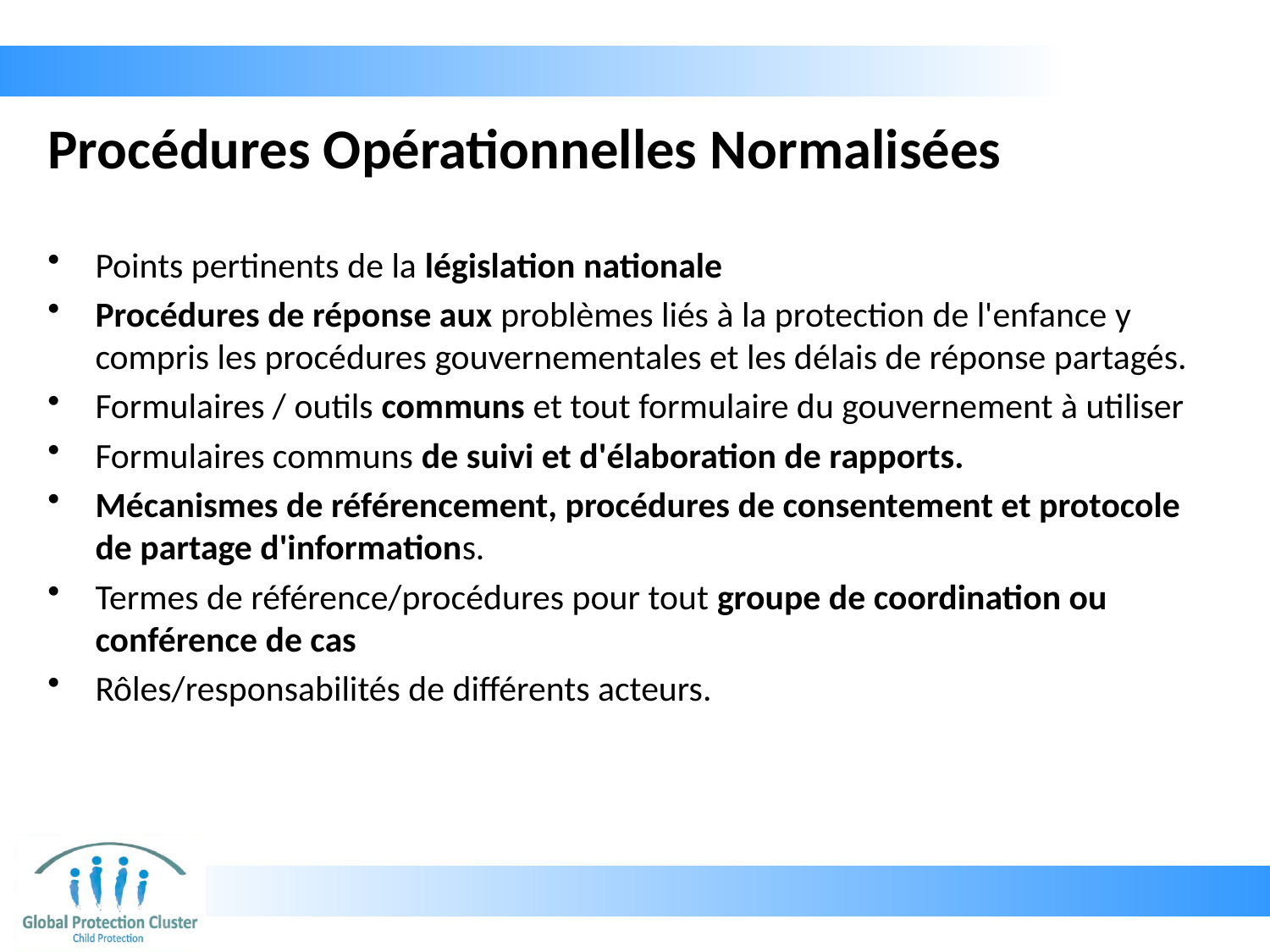

# Procédures Opérationnelles Normalisées
Points pertinents de la législation nationale
Procédures de réponse aux problèmes liés à la protection de l'enfance y compris les procédures gouvernementales et les délais de réponse partagés.
Formulaires / outils communs et tout formulaire du gouvernement à utiliser
Formulaires communs de suivi et d'élaboration de rapports.
Mécanismes de référencement, procédures de consentement et protocole de partage d'informations.
Termes de référence/procédures pour tout groupe de coordination ou conférence de cas
Rôles/responsabilités de différents acteurs.